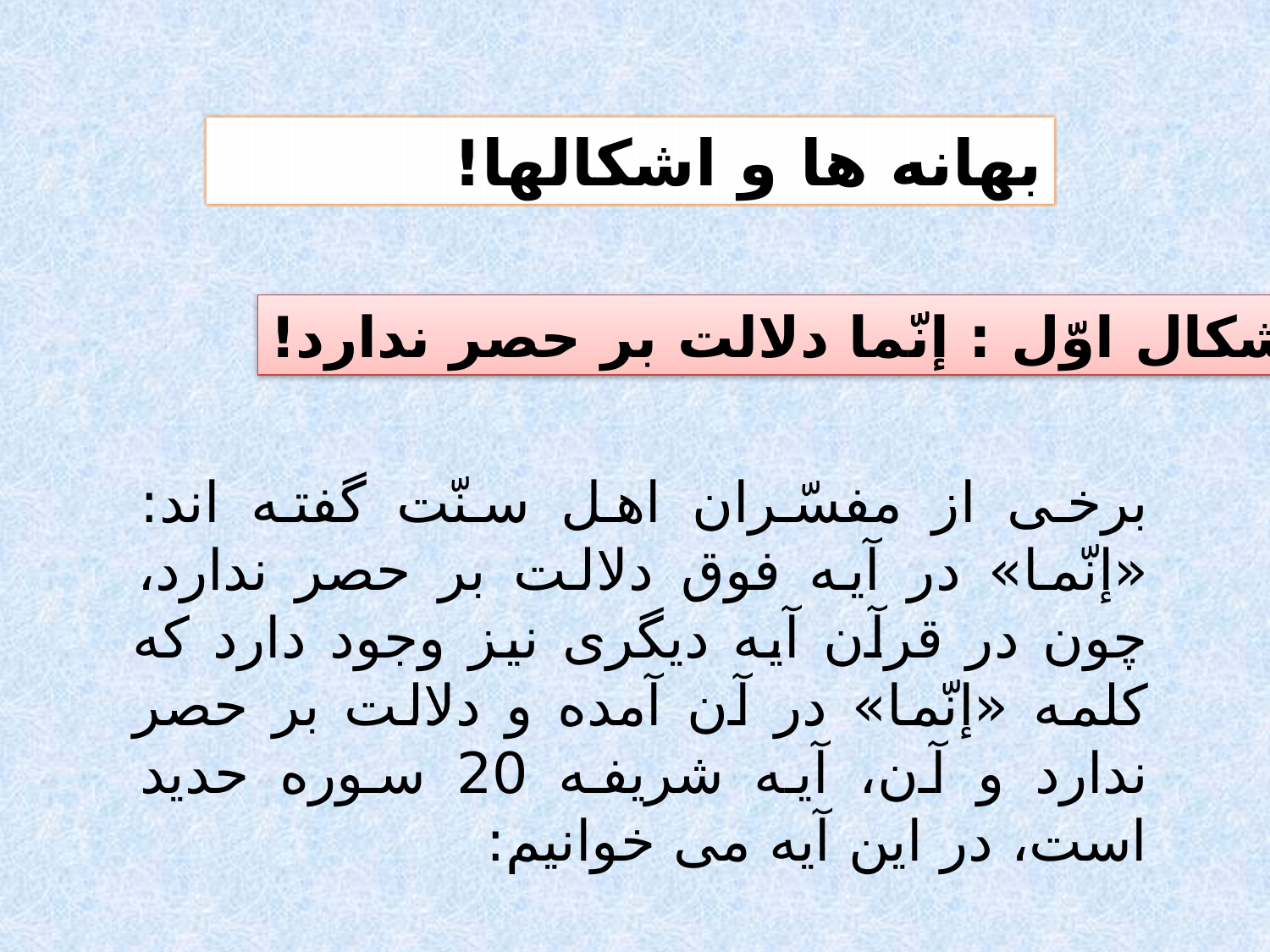

بهانه ها و اشكالها!
اشكال اوّل : إنّما دلالت بر حصر ندارد!
برخى از مفسّران اهل سنّت گفته اند: «إنّما» در آيه فوق دلالت بر حصر ندارد، چون در قرآن آيه ديگرى نيز وجود دارد كه كلمه «إنّما» در آن آمده و دلالت بر حصر ندارد و آن، آيه شريفه 20 سوره حديد است، در اين آيه مى خوانيم: